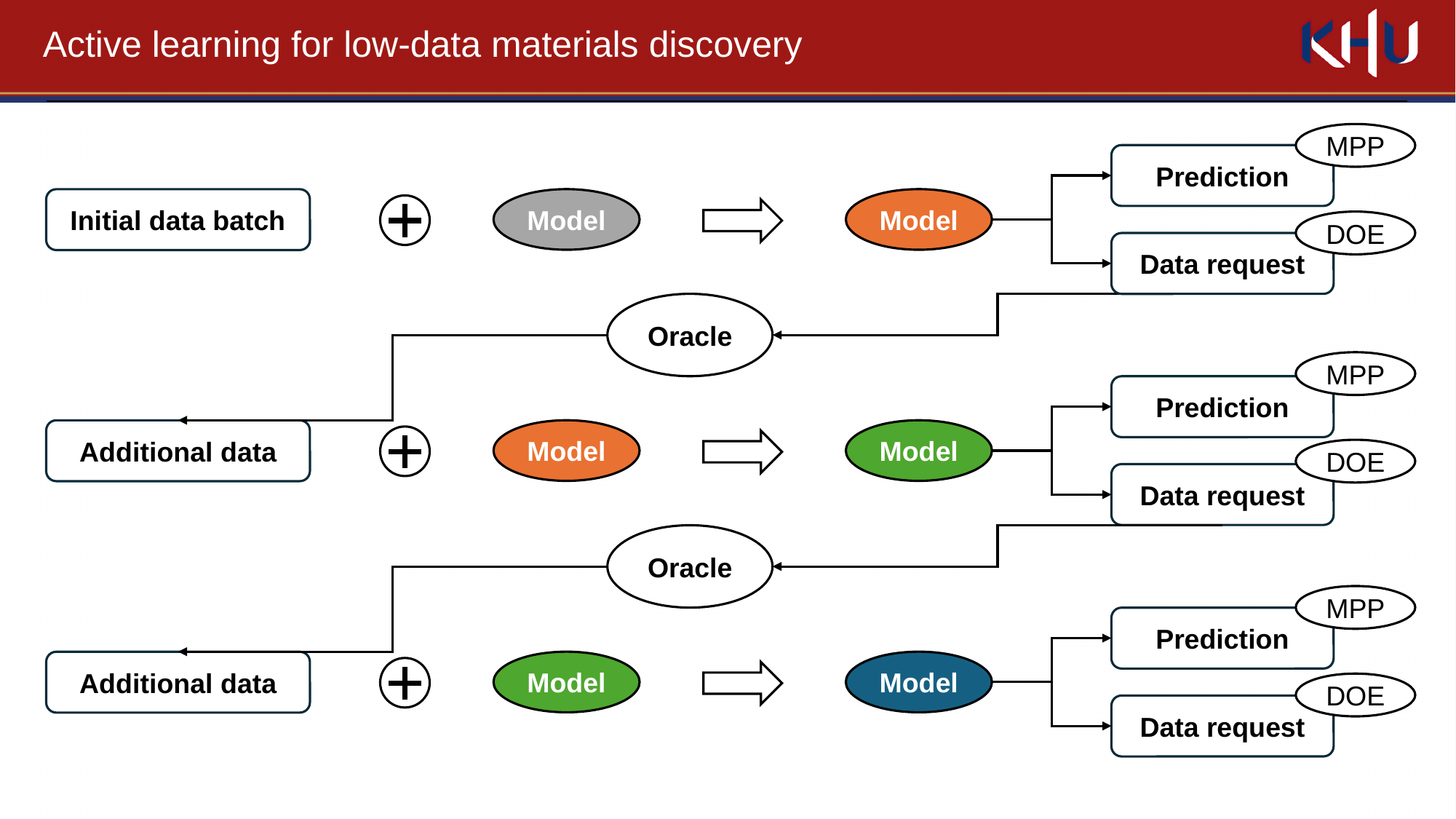

# Active learning for low-data materials discovery
MPP
Prediction
Data request
DOE
Model
Model
Initial data batch

Oracle
Additional data
MPP
Prediction
Model
Model

Data request
DOE
Oracle
Prediction
Model
Model
Additional data

Data request
MPP
DOE